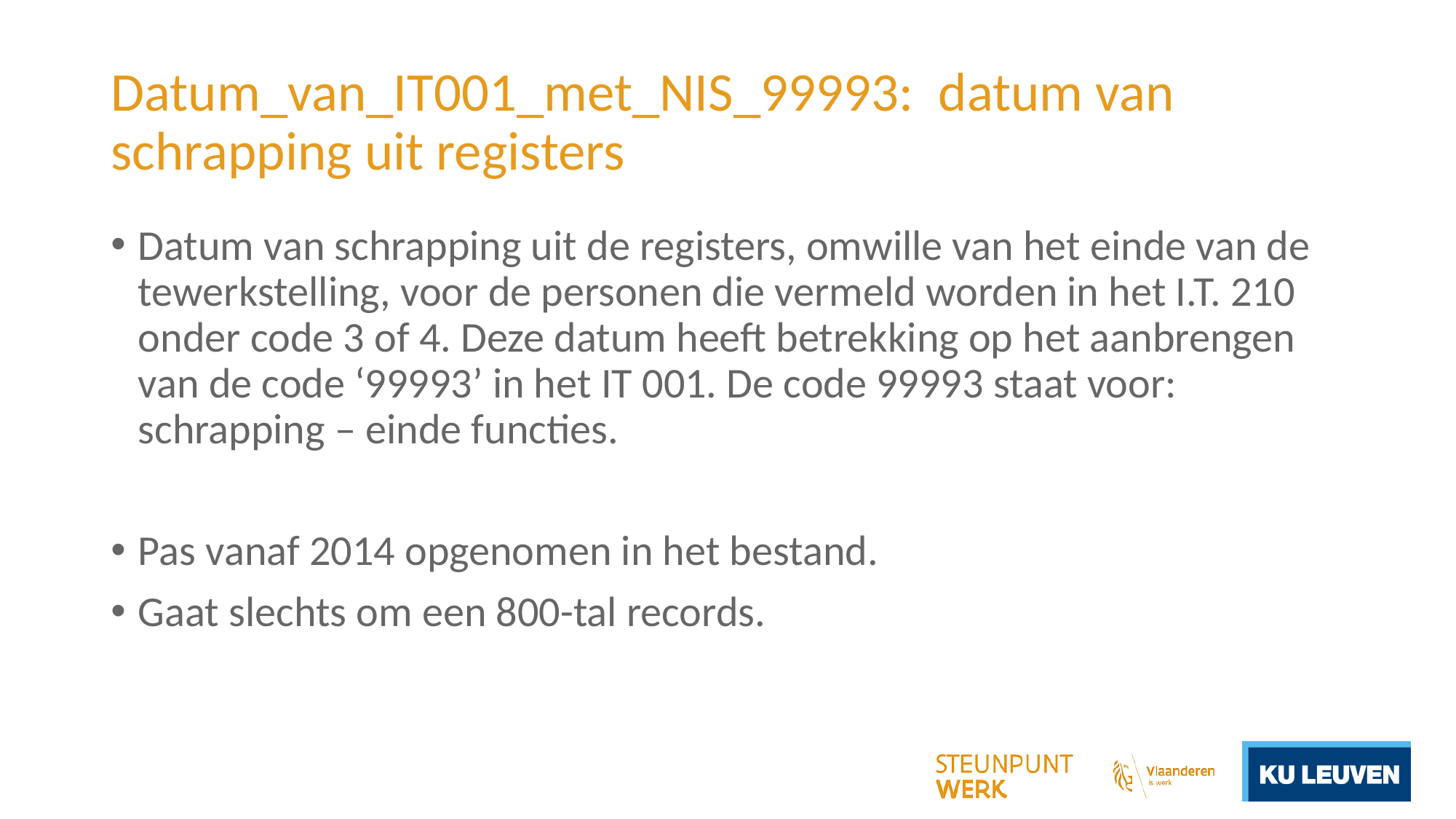

# Datum_van_IT001_met_NIS_99993:  datum van schrapping uit registers
Datum van schrapping uit de registers, omwille van het einde van de tewerkstelling, voor de personen die vermeld worden in het I.T. 210 onder code 3 of 4. Deze datum heeft betrekking op het aanbrengen van de code ‘99993’ in het IT 001. De code 99993 staat voor: schrapping – einde functies.

Pas vanaf 2014 opgenomen in het bestand.
Gaat slechts om een 800-tal records.